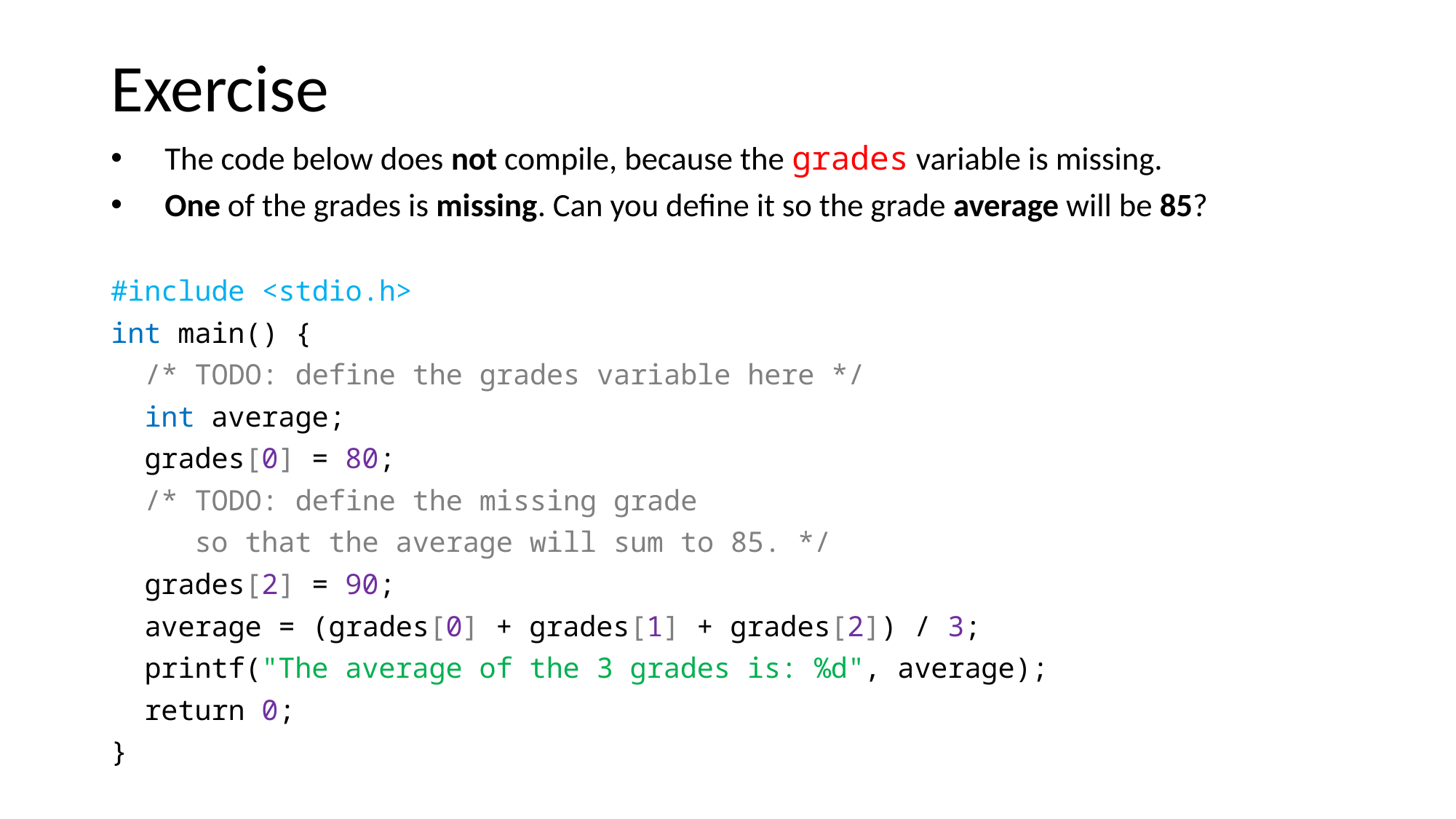

# Exercise
    The code below does not compile, because the grades variable is missing.
    One of the grades is missing. Can you define it so the grade average will be 85?

#include <stdio.h>
int main() {
  /* TODO: define the grades variable here */
  int average;
  grades[0] = 80;
  /* TODO: define the missing grade
     so that the average will sum to 85. */
  grades[2] = 90;
  average = (grades[0] + grades[1] + grades[2]) / 3;
  printf("The average of the 3 grades is: %d", average);
  return 0;
}